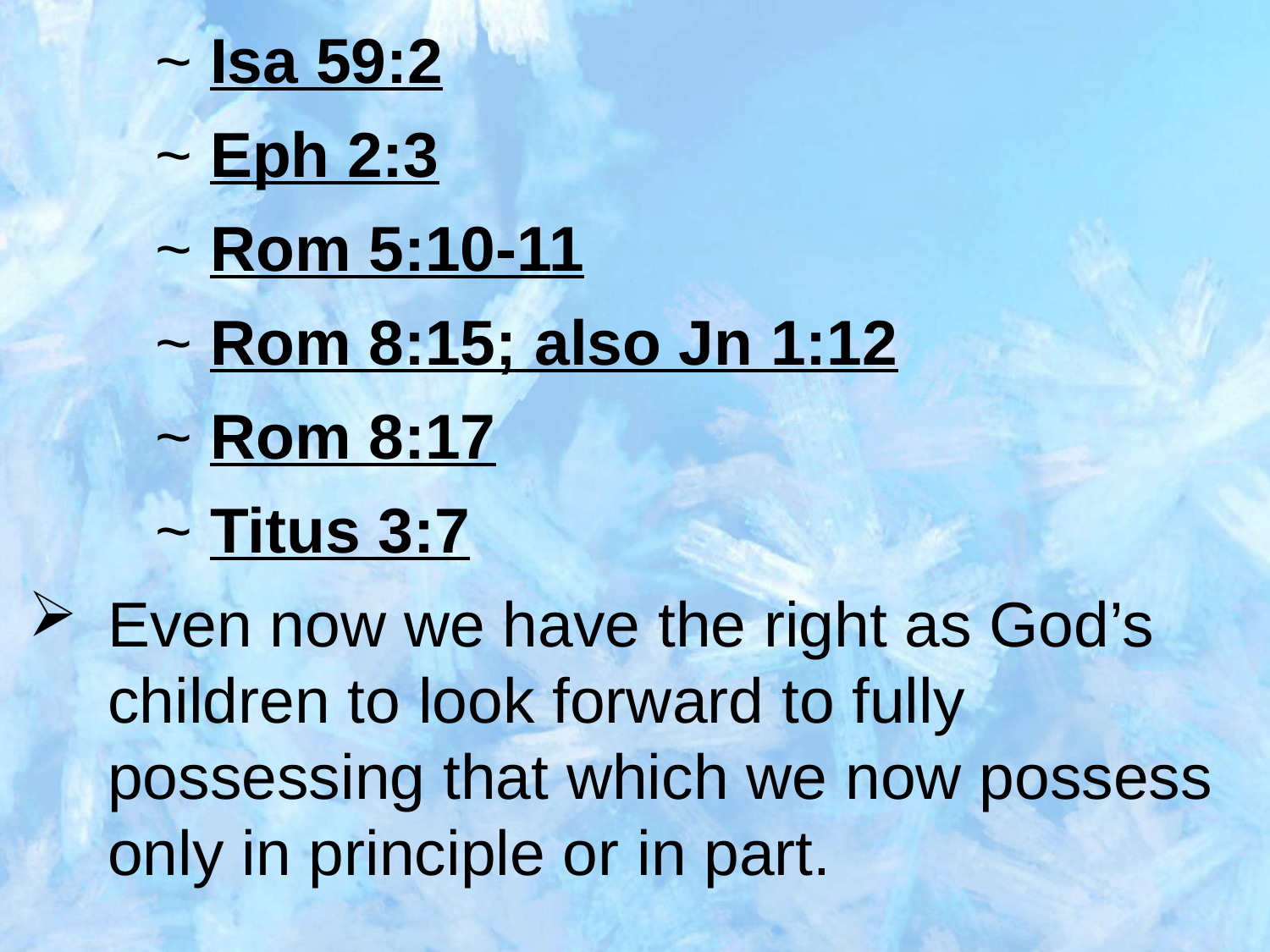

~ Isa 59:2
	~ Eph 2:3
	~ Rom 5:10-11
	~ Rom 8:15; also Jn 1:12
	~ Rom 8:17
	~ Titus 3:7
Even now we have the right as God’s children to look forward to fully possessing that which we now possess only in principle or in part.